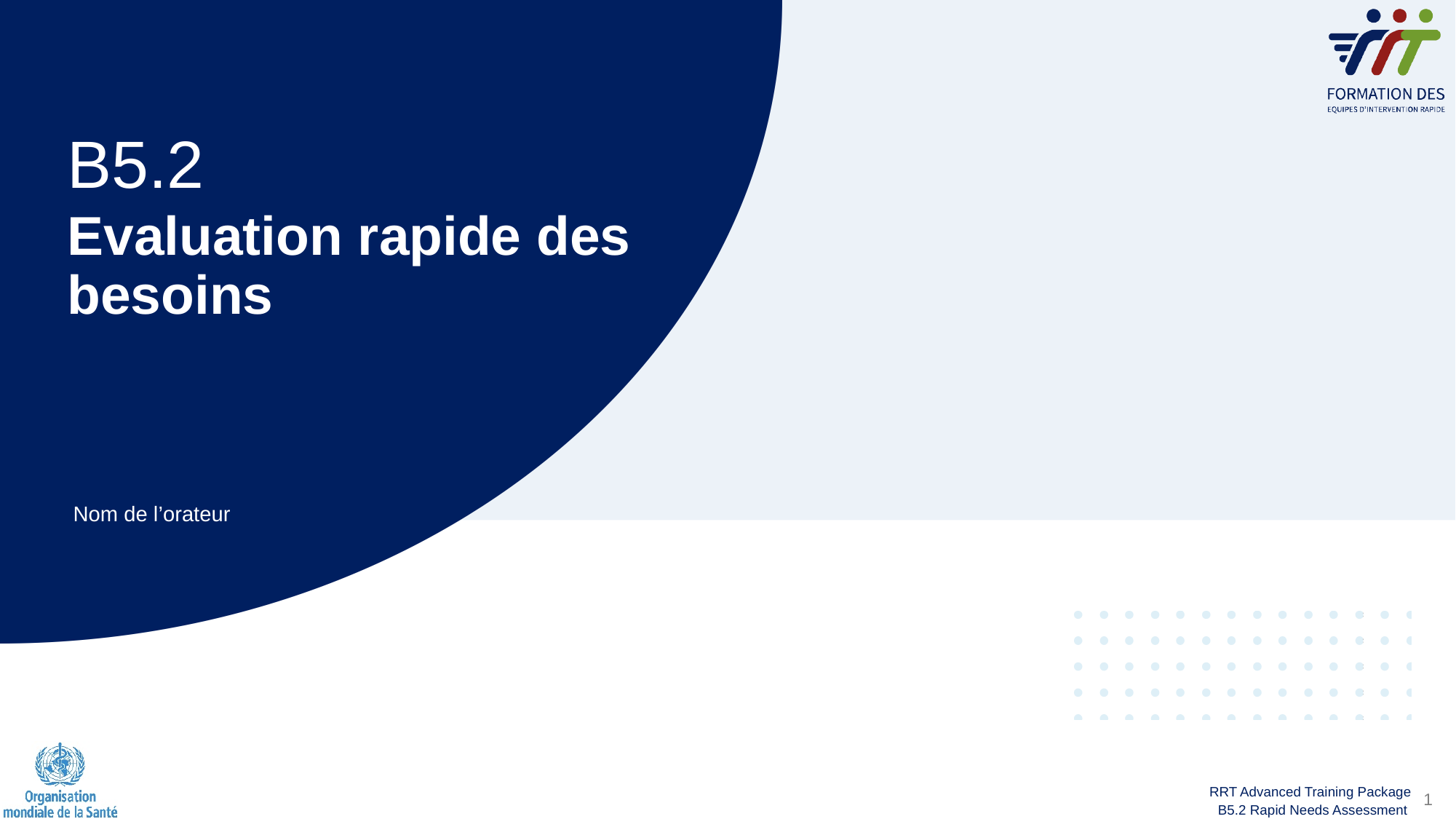

B5.2
# Evaluation rapide des besoins
Nom de l’orateur